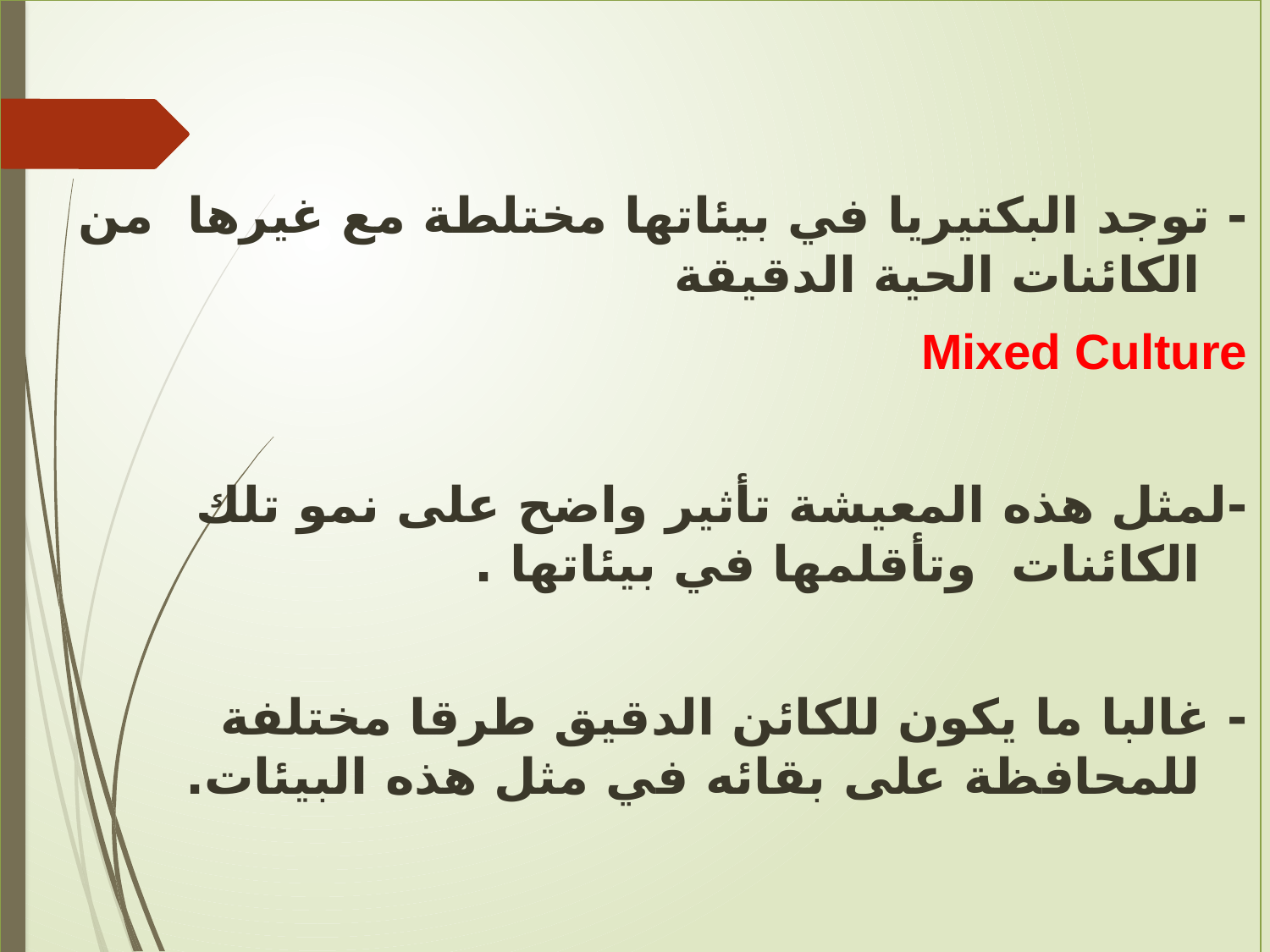

- توجد البكتيريا في بيئاتها مختلطة مع غيرها  من الكائنات الحية الدقيقة
Mixed Culture

-لمثل هذه المعيشة تأثير واضح على نمو تلك الكائنات  وتأقلمها في بيئاتها .

- غالبا ما يكون للكائن الدقيق طرقا مختلفة للمحافظة على بقائه في مثل هذه البيئات.